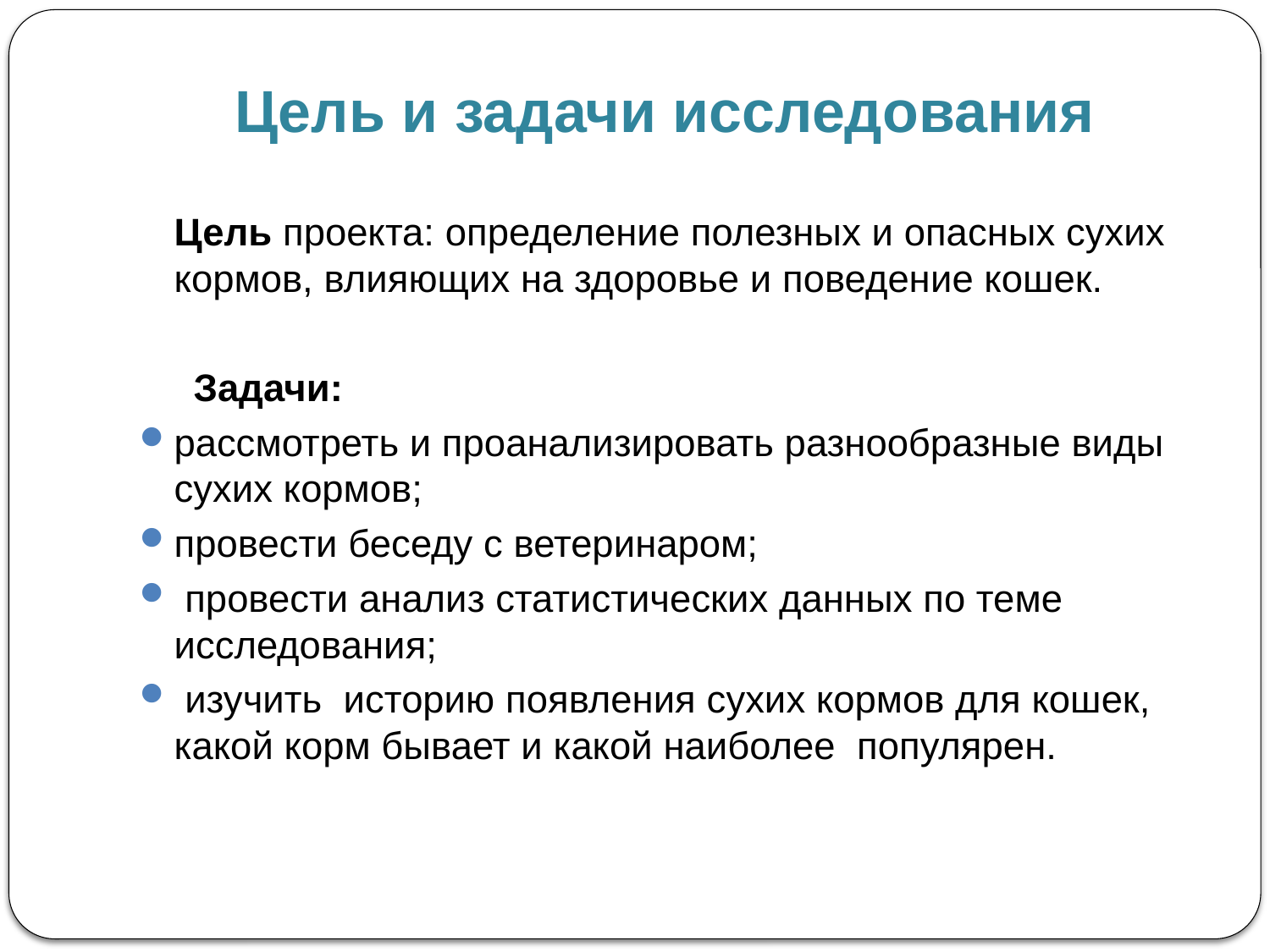

# Цель и задачи исследования
  	Цель проекта: определение полезных и опасных сухих кормов, влияющих на здоровье и поведение кошек.

     Задачи:
рассмотреть и проанализировать разнообразные виды сухих кормов;
провести беседу с ветеринаром;
 провести анализ статистических данных по теме исследования;
 изучить  историю появления сухих кормов для кошек, какой корм бывает и какой наиболее  популярен.